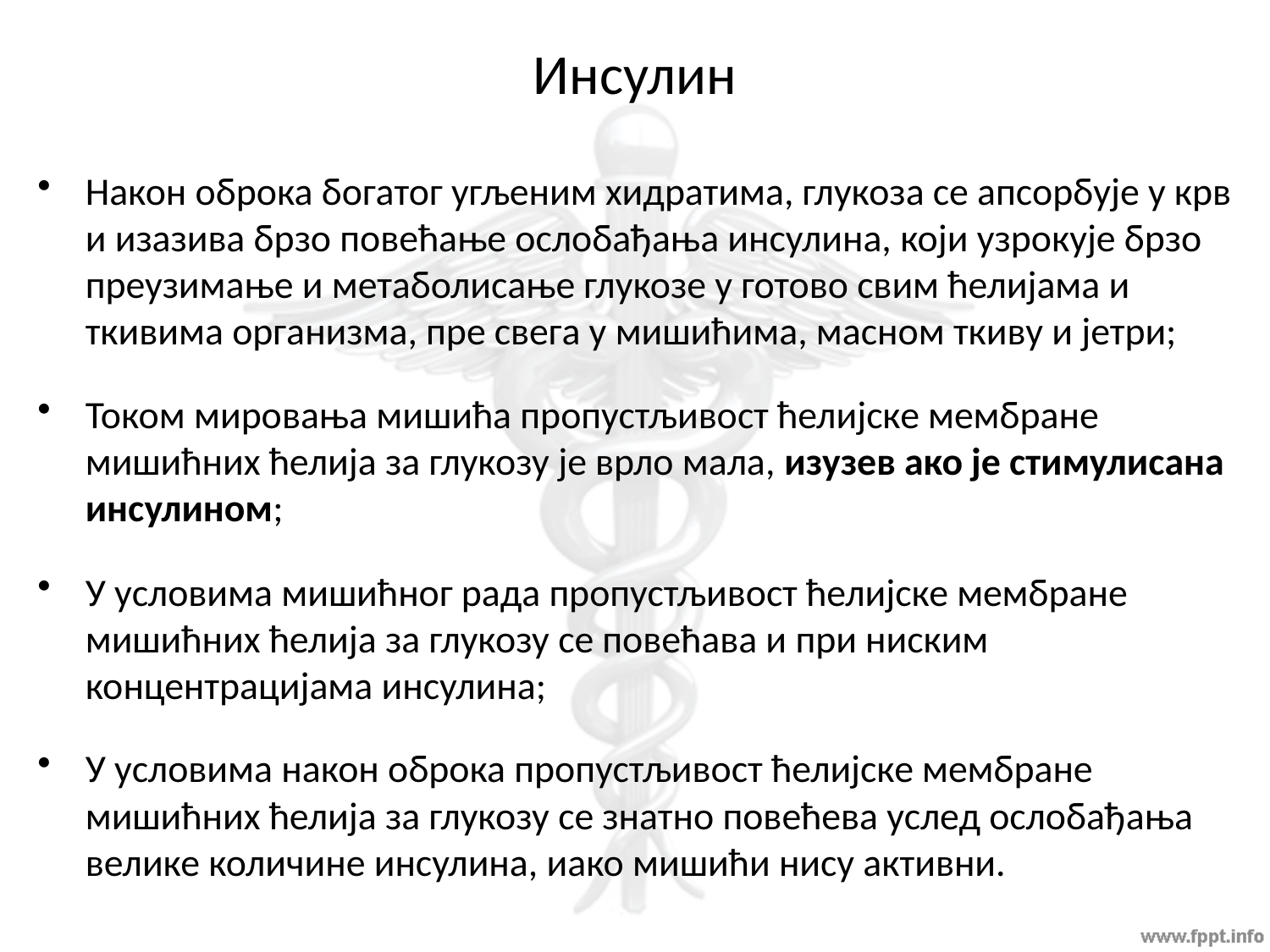

# Инсулин

Након оброка богатог угљеним хидратима, глукоза се апсорбује у крв и изазива брзо повећање ослобађања инсулина, који узрокује брзо преузимање и метаболисање глукозе у готово свим ћелијама и ткивима организма, пре свега у мишићима, масном ткиву и јетри;

Током мировања мишића пропустљивост ћелијске мембране мишићних ћелија за глукозу је врло мала, изузев ако је стимулисана инсулином;

У условима мишићног рада пропустљивост ћелијске мембране мишићних ћелија за глукозу се повећава и при ниским концентрацијама инсулина;

У условима након оброка пропустљивост ћелијске мембране мишићних ћелија за глукозу се знатно повећева услед ослобађања велике количине инсулина, иако мишићи нису активни.